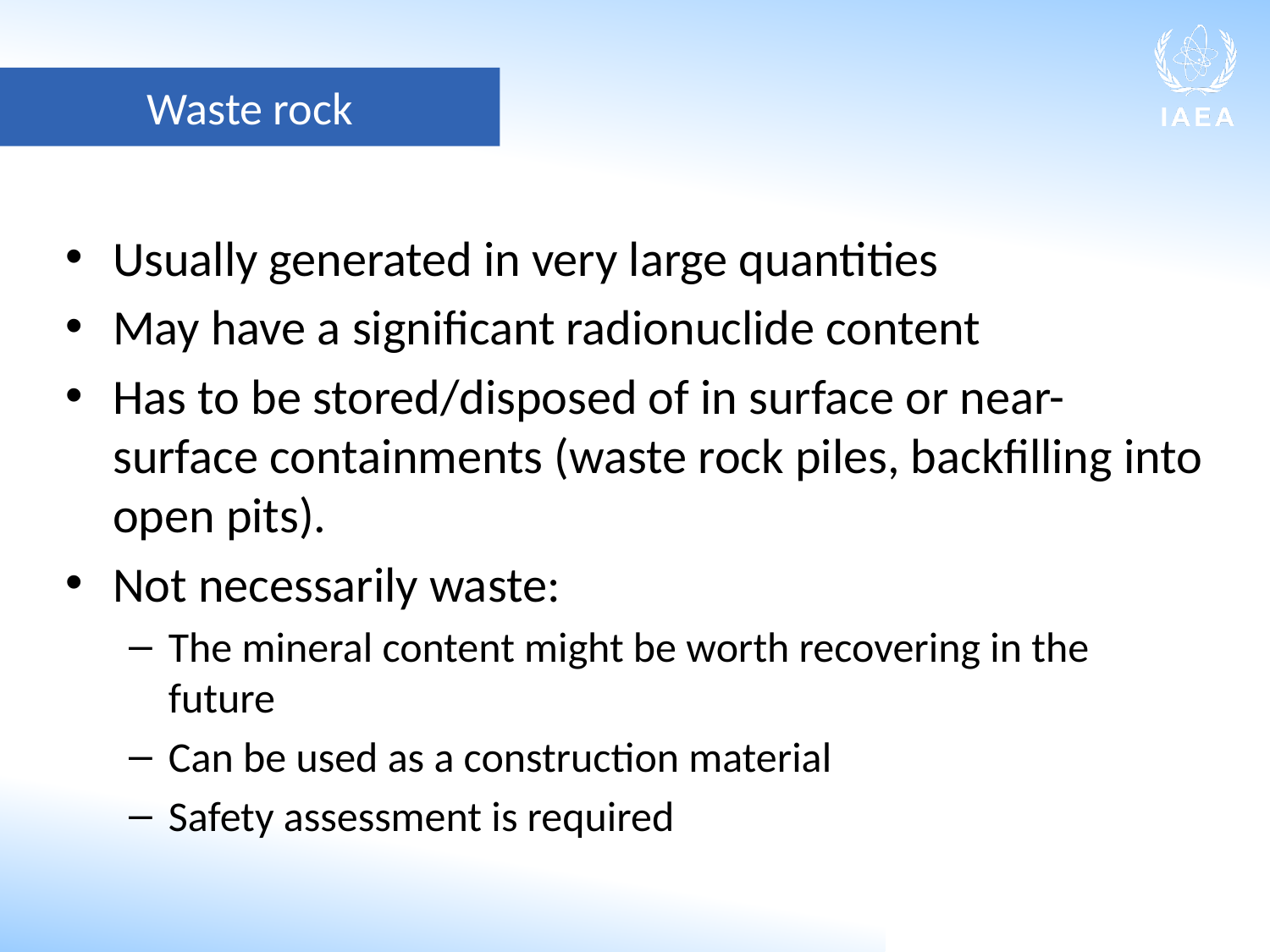

Waste rock
Usually generated in very large quantities
May have a significant radionuclide content
Has to be stored/disposed of in surface or near-surface containments (waste rock piles, backfilling into open pits).
Not necessarily waste:
The mineral content might be worth recovering in the future
Can be used as a construction material
Safety assessment is required